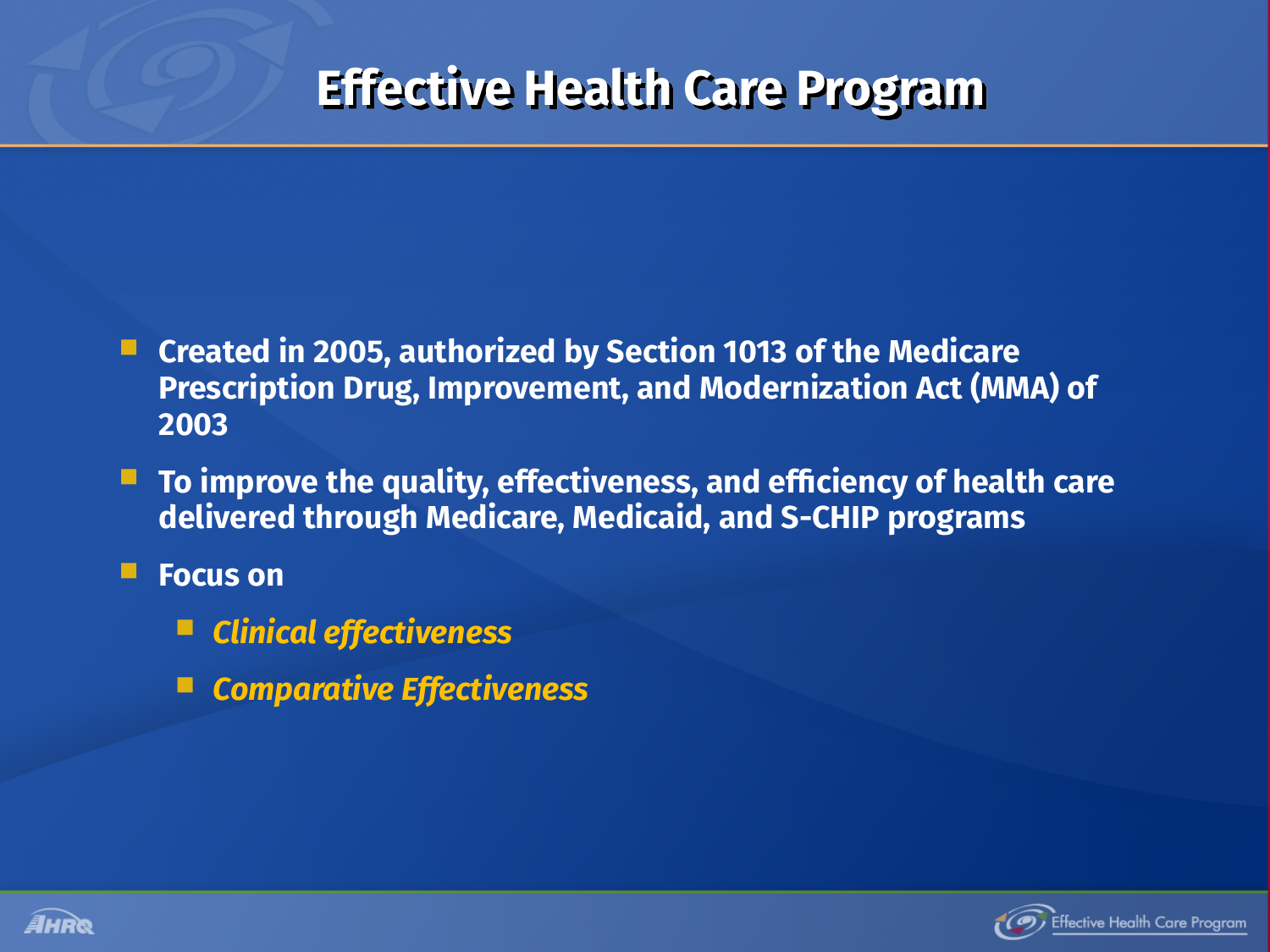

# Effective Health Care Program
Created in 2005, authorized by Section 1013 of the Medicare Prescription Drug, Improvement, and Modernization Act (MMA) of 2003
To improve the quality, effectiveness, and efficiency of health care delivered through Medicare, Medicaid, and S-CHIP programs
Focus on
Clinical effectiveness
Comparative Effectiveness